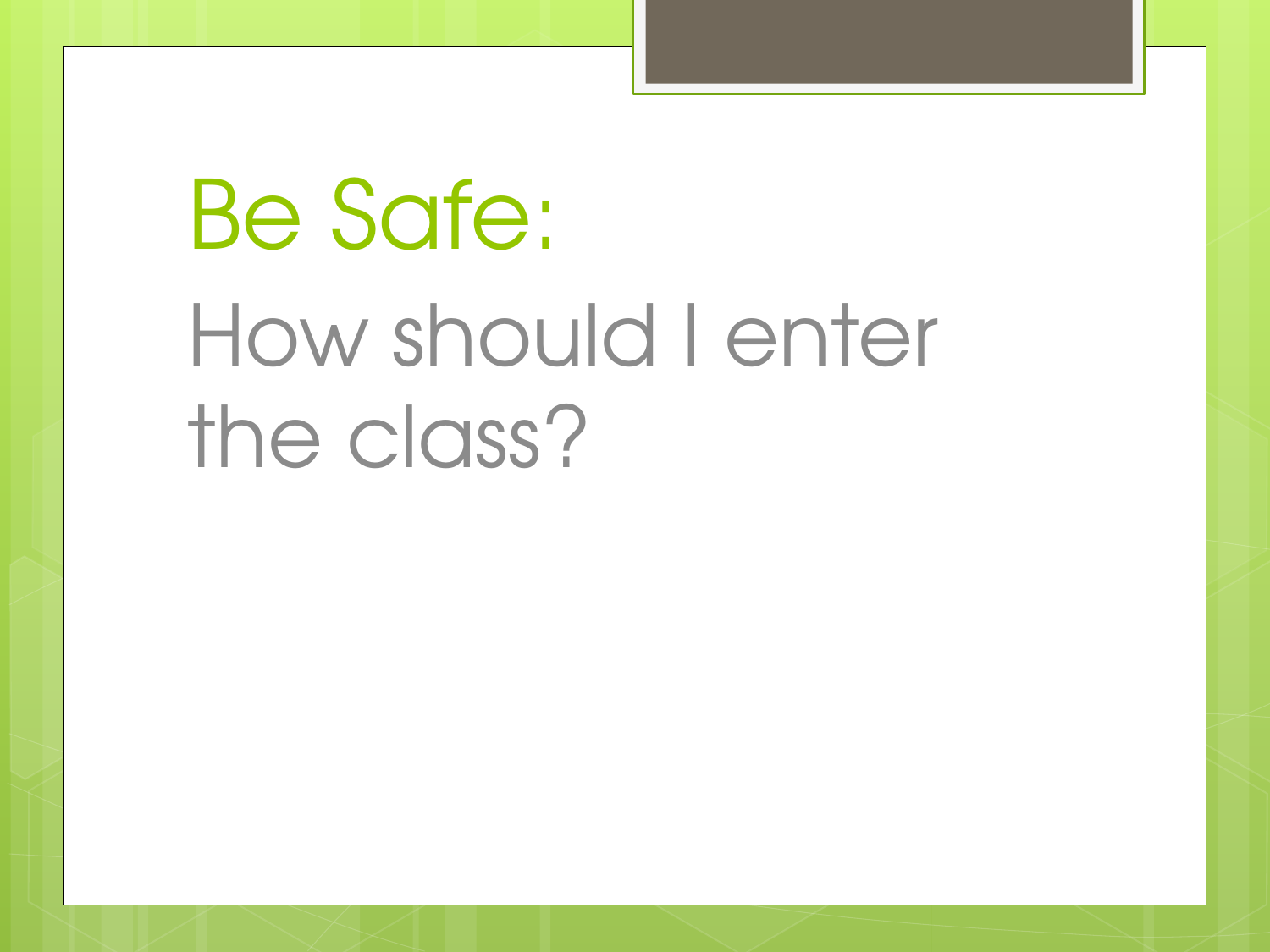

# Be Safe:
How should I enter the class?